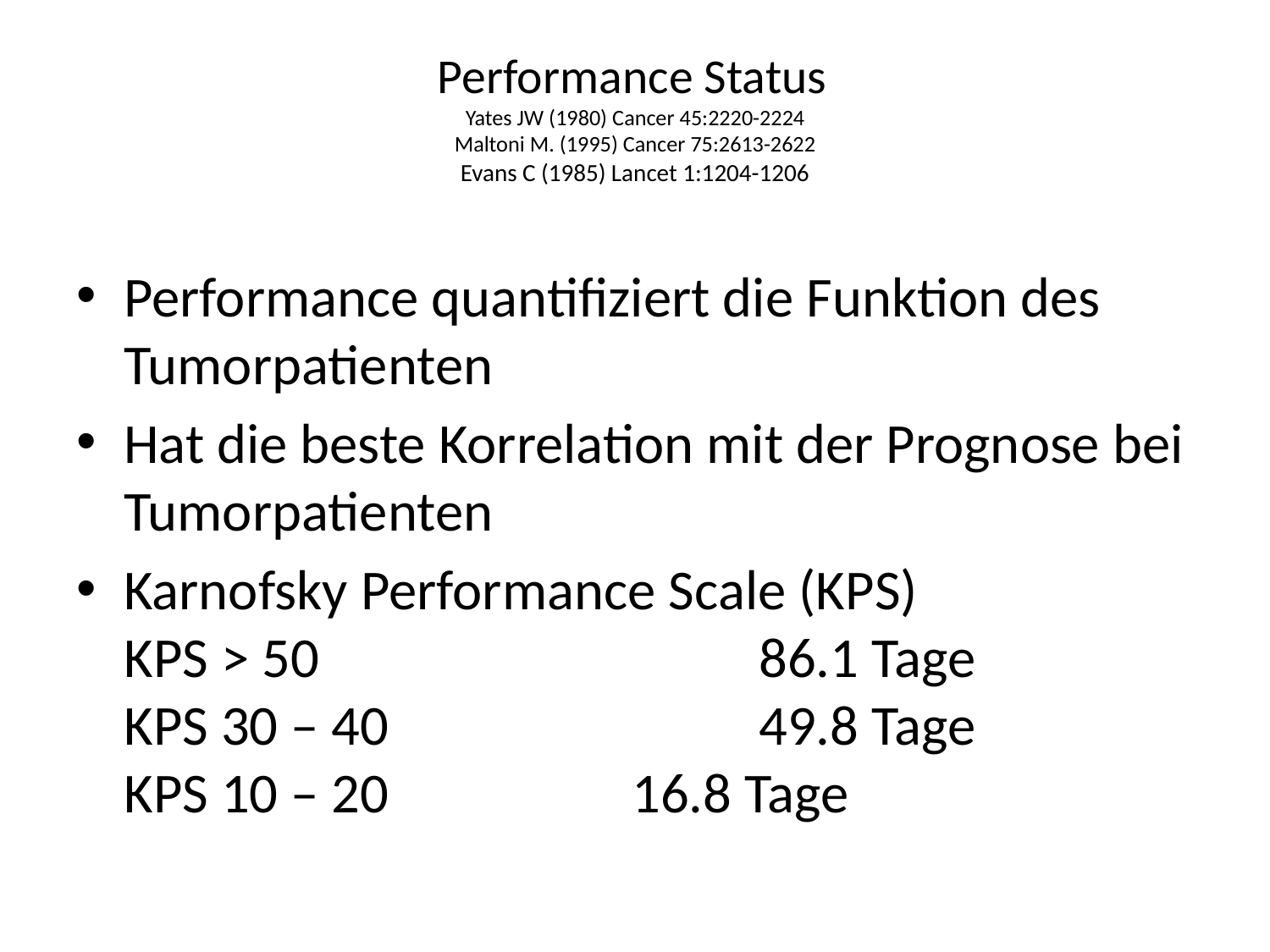

# Performance Status Yates JW (1980) Cancer 45:2220-2224 Maltoni M. (1995) Cancer 75:2613-2622 Evans C (1985) Lancet 1:1204-1206
Performance quantifiziert die Funktion des Tumorpatienten
Hat die beste Korrelation mit der Prognose bei Tumorpatienten
Karnofsky Performance Scale (KPS)
KPS > 50				86.1 Tage
KPS 30 – 40			49.8 Tage
KPS 10 – 20 		16.8 Tage